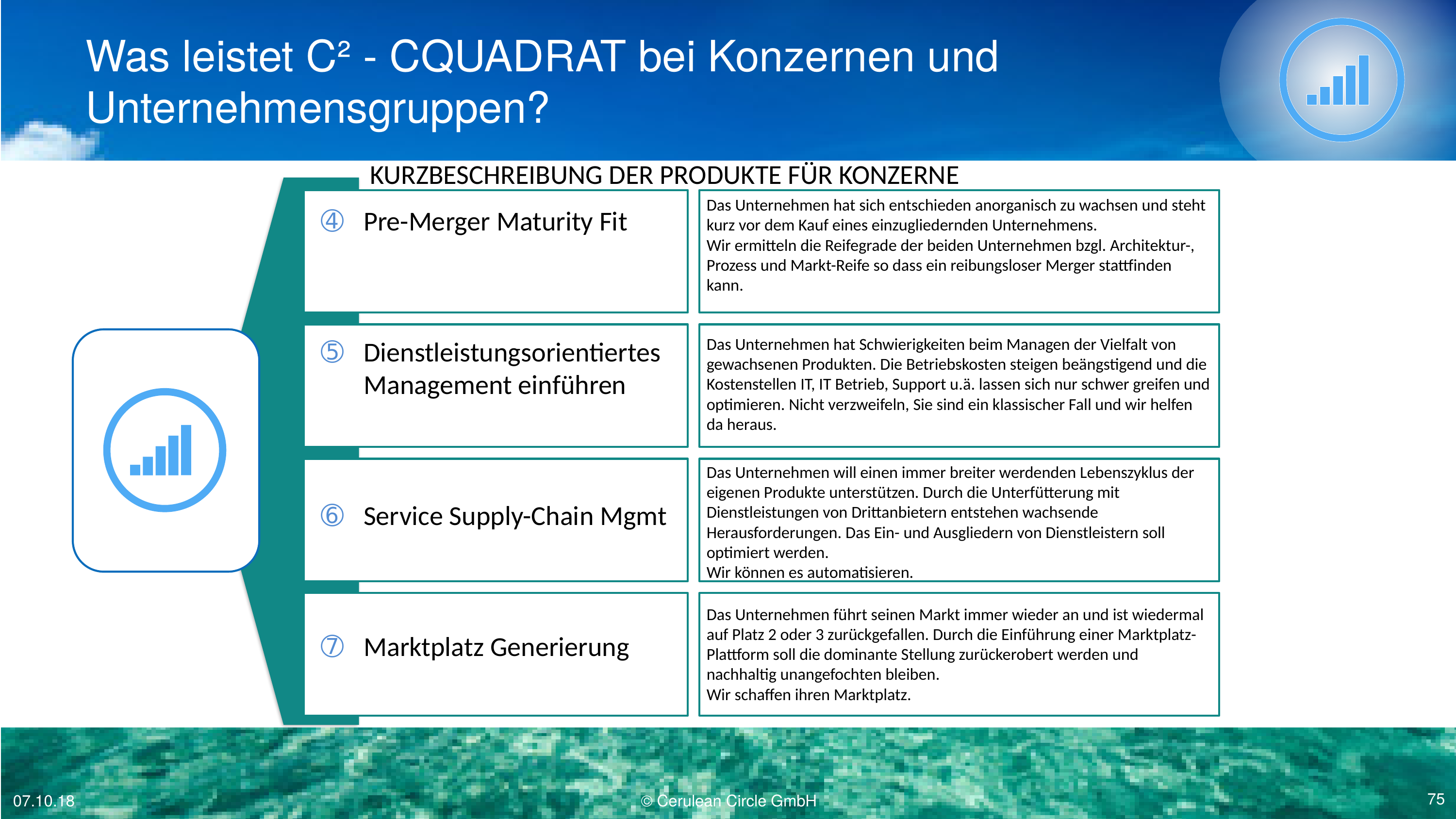

# Was leistet C² - CQUADRAT bei Konzernen und Unternehmensgruppen?

Kurzbeschreibung der Produkte für Konzerne

Das Unternehmen hat sich entschieden anorganisch zu wachsen und steht kurz vor dem Kauf eines einzugliedernden Unternehmens.
Wir ermitteln die Reifegrade der beiden Unternehmen bzgl. Architektur-, Prozess und Markt-Reife so dass ein reibungsloser Merger stattfinden kann.
➃	Pre-Merger Maturity Fit

➄	Dienstleistungsorientiertes Management einführen

➅	Service Supply-Chain Mgmt

➆	Marktplatz Generierung

.

Das Unternehmen hat Schwierigkeiten beim Managen der Vielfalt von gewachsenen Produkten. Die Betriebskosten steigen beängstigend und die Kostenstellen IT, IT Betrieb, Support u.ä. lassen sich nur schwer greifen und optimieren. Nicht verzweifeln, Sie sind ein klassischer Fall und wir helfen da heraus.

Das Unternehmen will einen immer breiter werdenden Lebenszyklus der eigenen Produkte unterstützen. Durch die Unterfütterung mit Dienstleistungen von Drittanbietern entstehen wachsende Herausforderungen. Das Ein- und Ausgliedern von Dienstleistern soll optimiert werden.
Wir können es automatisieren.

Das Unternehmen führt seinen Markt immer wieder an und ist wiedermal auf Platz 2 oder 3 zurückgefallen. Durch die Einführung einer Marktplatz-Plattform soll die dominante Stellung zurückerobert werden und nachhaltig unangefochten bleiben.
Wir schaffen ihren Marktplatz.
© Cerulean Circle GmbH
75
07.10.18